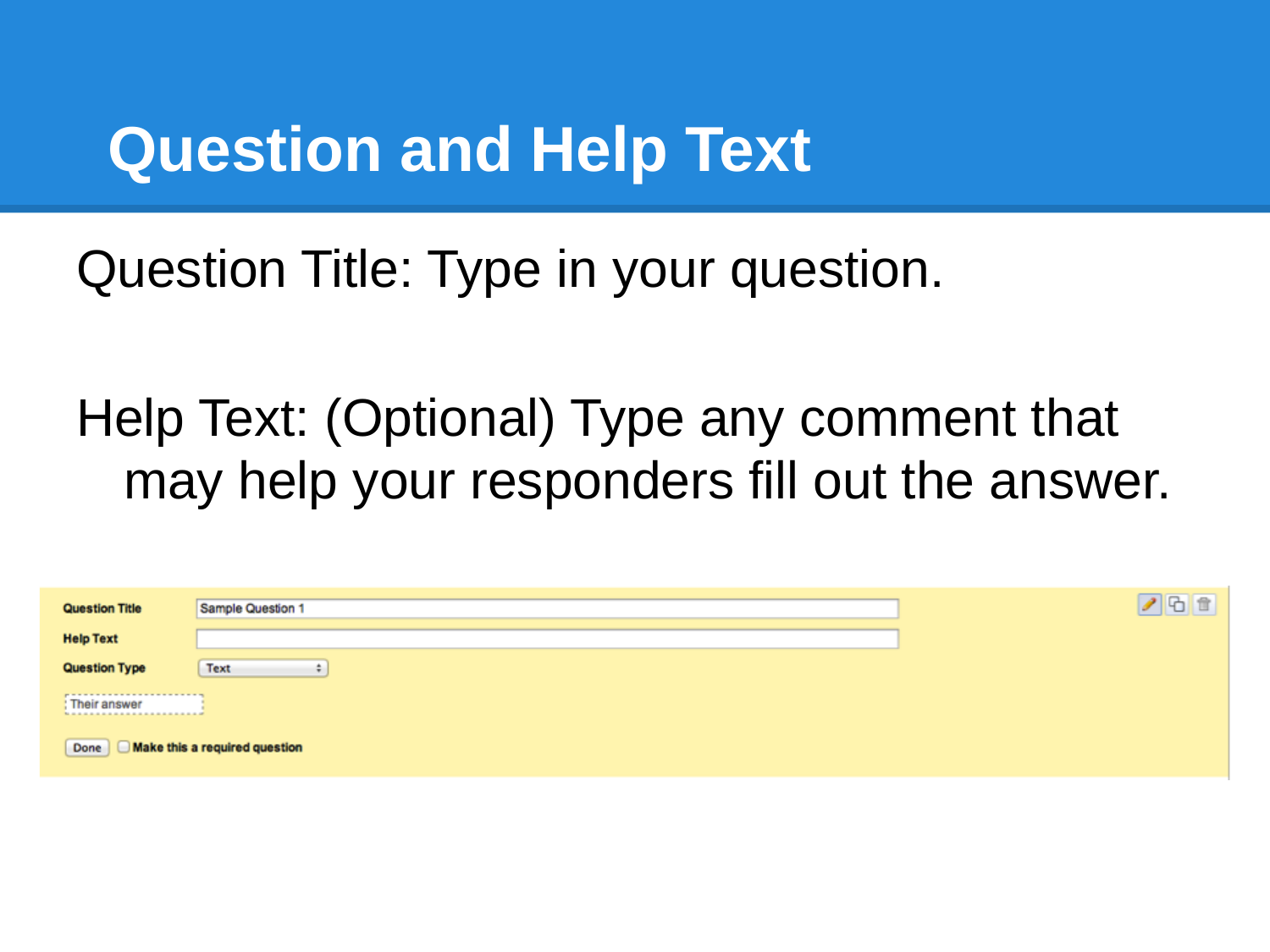

# Question and Help Text
Question Title: Type in your question.

Help Text: (Optional) Type any comment that may help your responders fill out the answer.